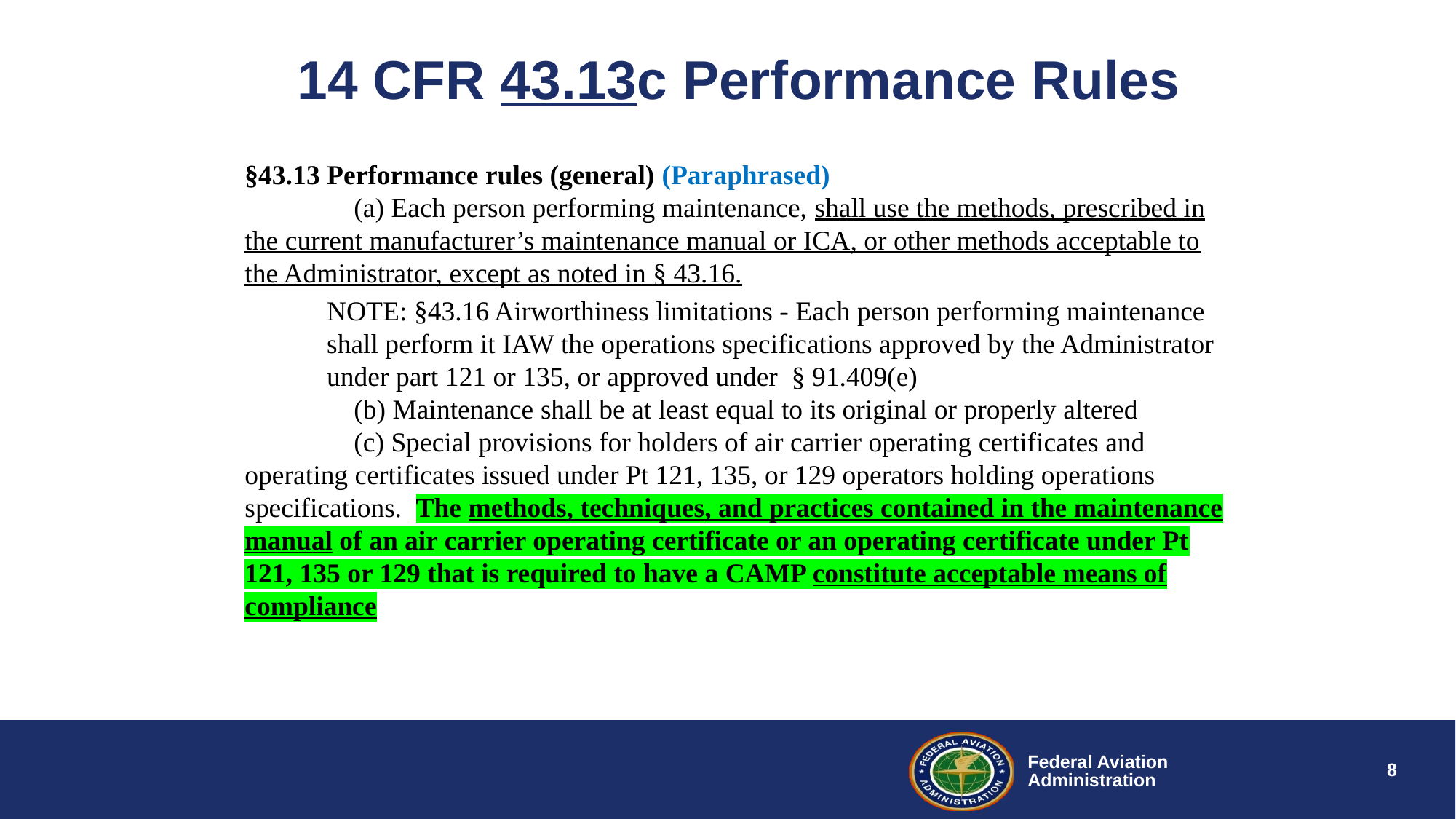

# 14 CFR 43.13c Performance Rules
§43.13 Performance rules (general) (Paraphrased)
	(a) Each person performing maintenance, shall use the methods, prescribed in the current manufacturer’s maintenance manual or ICA, or other methods acceptable to the Administrator, except as noted in § 43.16.
NOTE: §43.16 Airworthiness limitations - Each person performing maintenance shall perform it IAW the operations specifications approved by the Administrator under part 121 or 135, or approved under  § 91.409(e)
	(b) Maintenance shall be at least equal to its original or properly altered
	(c) Special provisions for holders of air carrier operating certificates and operating certificates issued under Pt 121, 135, or 129 operators holding operations specifications.  The methods, techniques, and practices contained in the maintenance manual of an air carrier operating certificate or an operating certificate under Pt 121, 135 or 129 that is required to have a CAMP constitute acceptable means of compliance